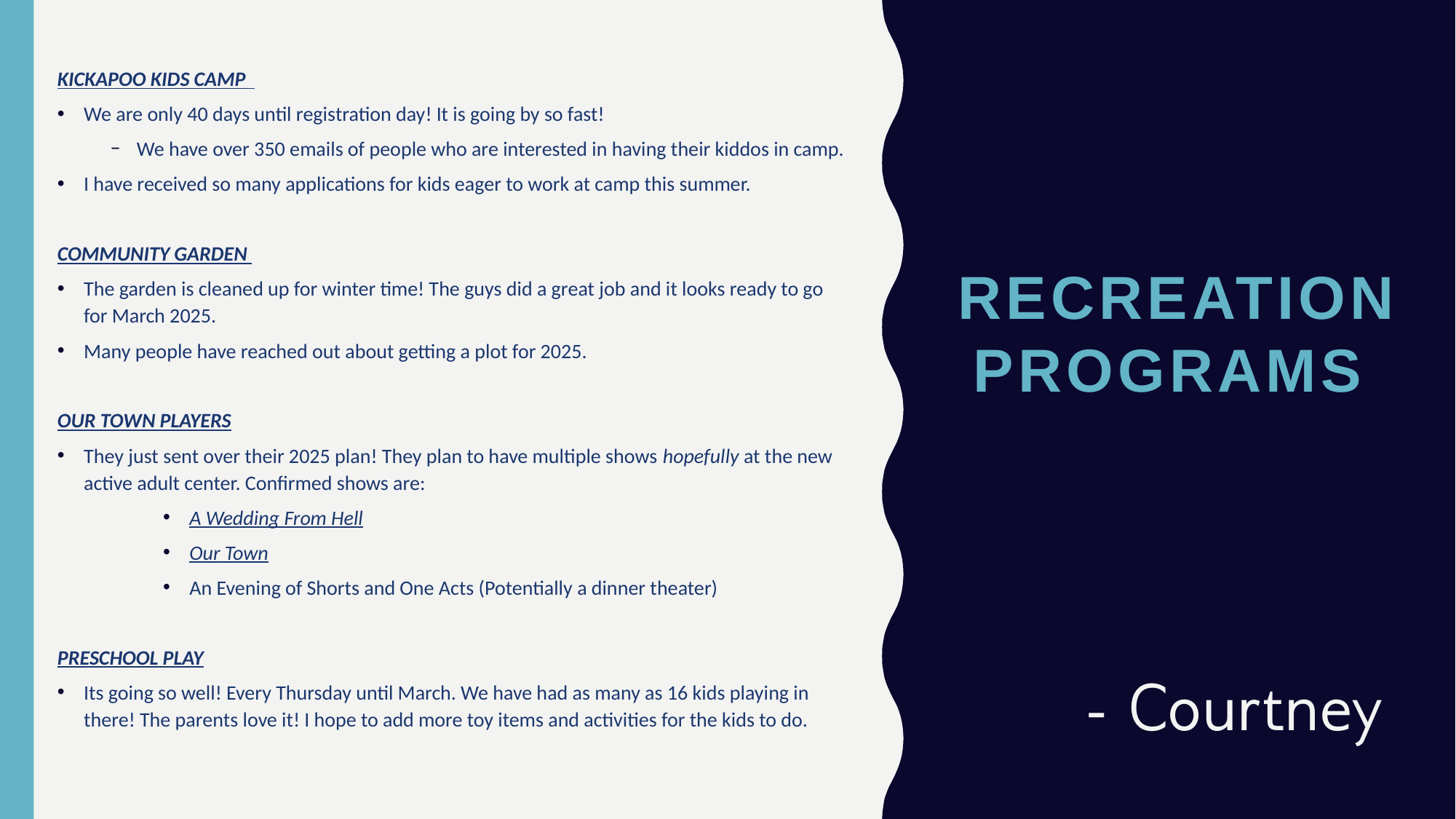

KICKAPOO KIDS CAMP
We are only 40 days until registration day! It is going by so fast!
We have over 350 emails of people who are interested in having their kiddos in camp.
I have received so many applications for kids eager to work at camp this summer.

COMMUNITY GARDEN
The garden is cleaned up for winter time! The guys did a great job and it looks ready to go for March 2025.
Many people have reached out about getting a plot for 2025.

OUR TOWN PLAYERS
They just sent over their 2025 plan! They plan to have multiple shows hopefully at the new active adult center. Confirmed shows are:
A Wedding From Hell
Our Town
An Evening of Shorts and One Acts (Potentially a dinner theater)

PRESCHOOL PLAY
Its going so well! Every Thursday until March. We have had as many as 16 kids playing in there! The parents love it! I hope to add more toy items and activities for the kids to do.

# Recreation pROGRAMS
- Courtney